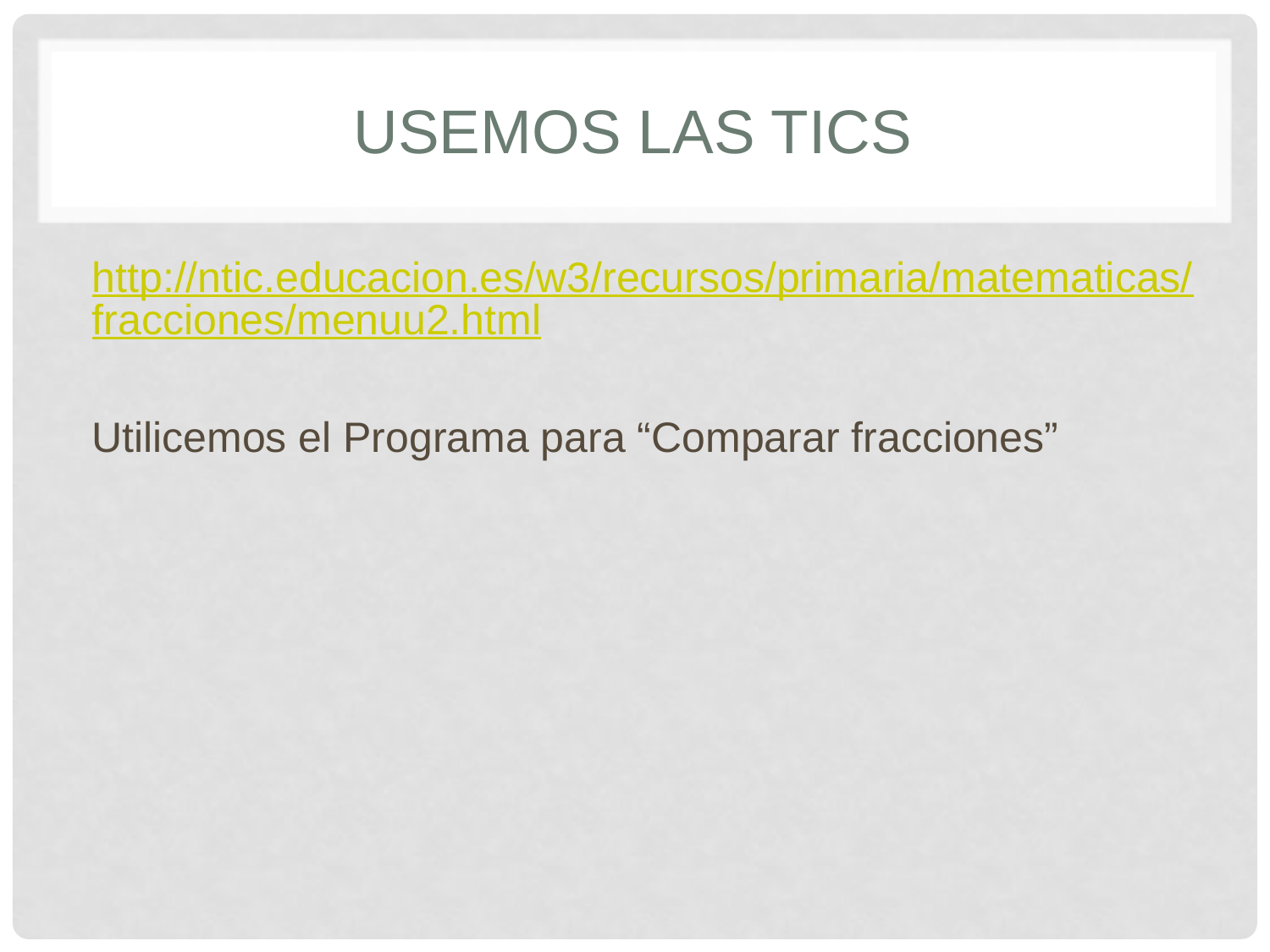

# Usemos las TICS
http://ntic.educacion.es/w3/recursos/primaria/matematicas/fracciones/menuu2.html

Utilicemos el Programa para “Comparar fracciones”